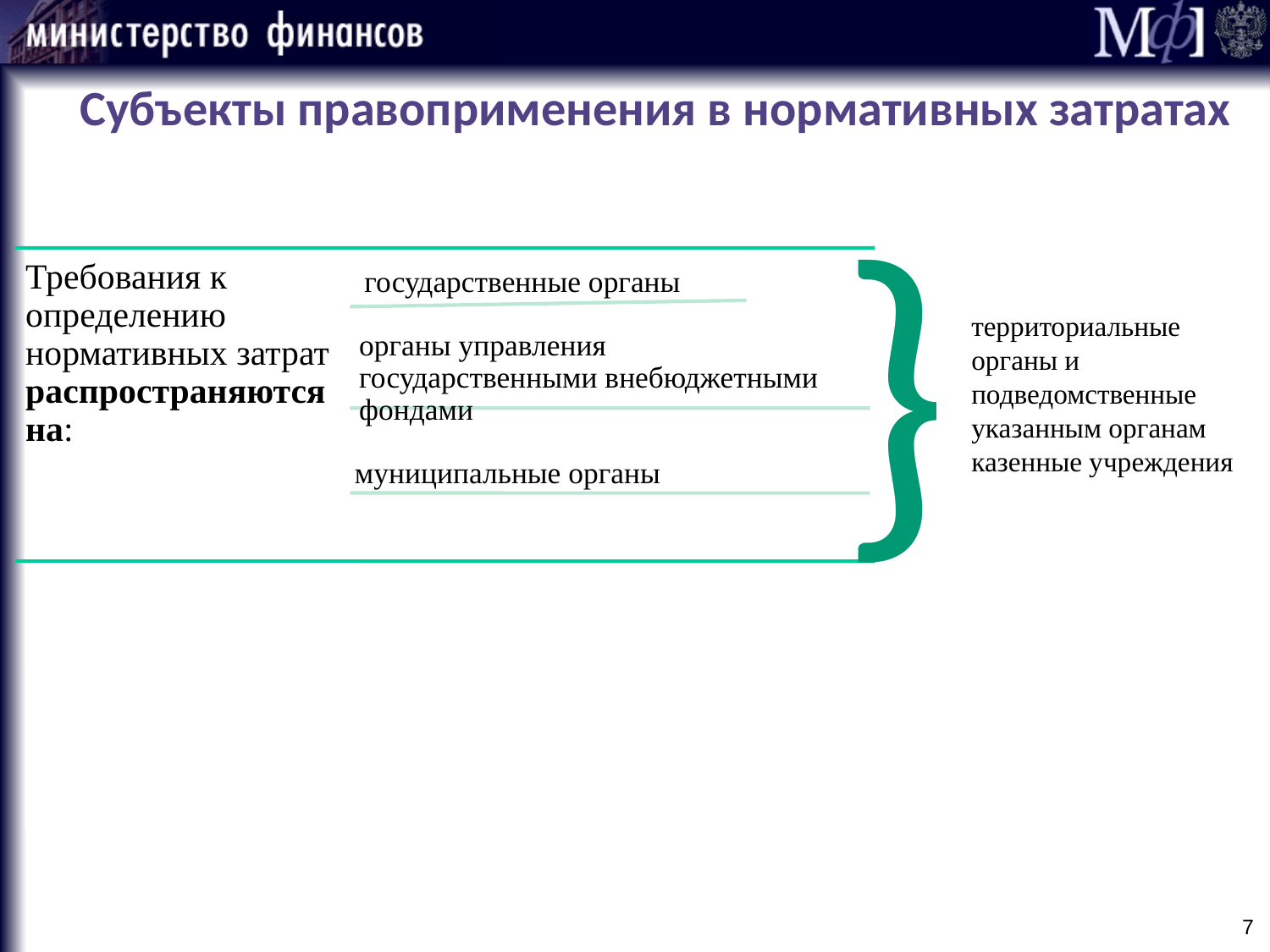

Субъекты правоприменения в нормативных затратах
}
Требования к определению  нормативных затрат распространяются на:
государственные органы
муниципальные органы
органы управления государственными внебюджетными фондами

территориальные органы и подведомственные указанным органам казенные учреждения
7